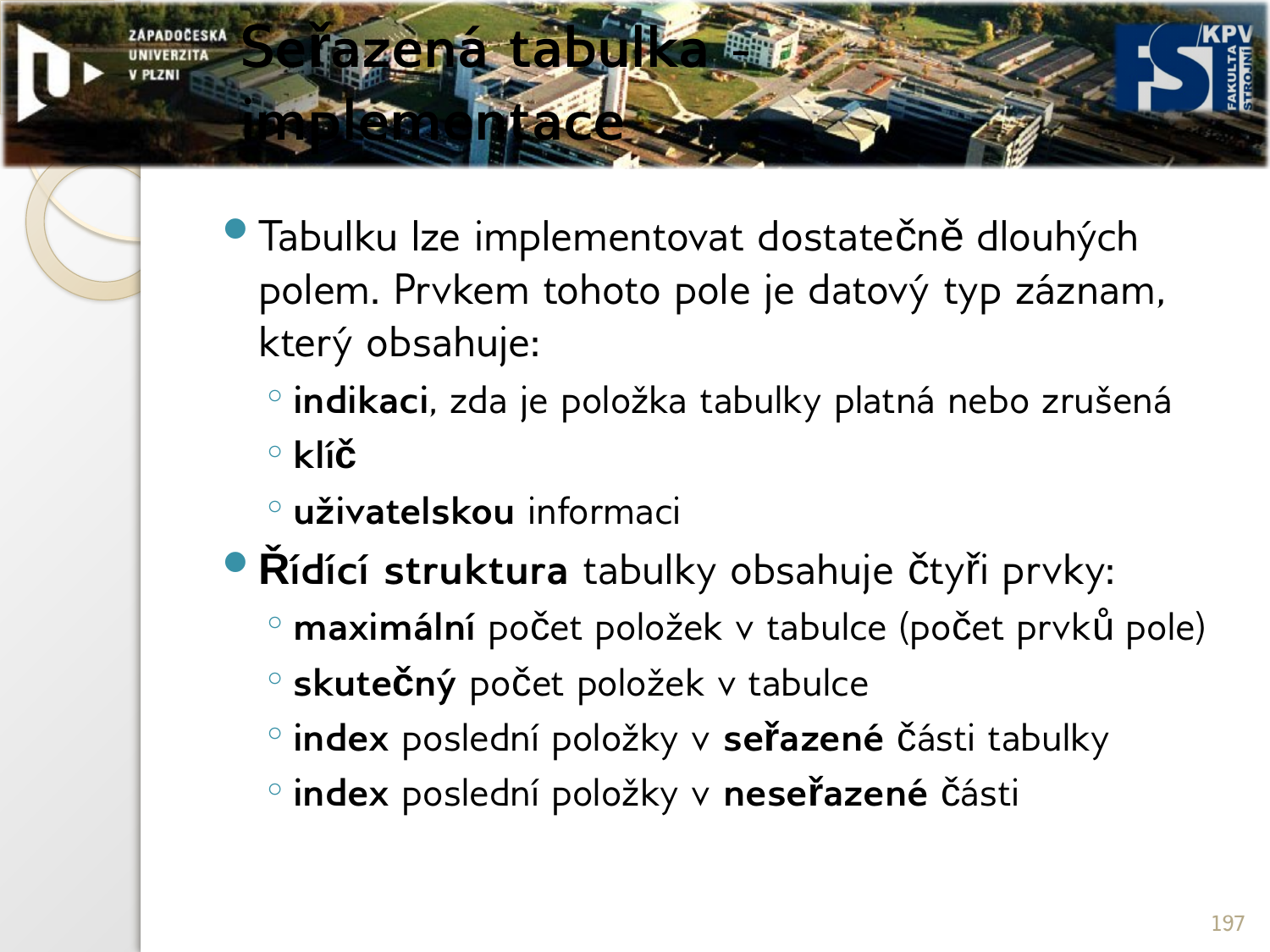

# Seřazená tabulka - implementace
Tabulku lze implementovat dostatečně dlouhých polem. Prvkem tohoto pole je datový typ záznam, který obsahuje:
indikaci, zda je položka tabulky platná nebo zrušená
klíč
uživatelskou informaci
Řídící struktura tabulky obsahuje čtyři prvky:
maximální počet položek v tabulce (počet prvků pole)
skutečný počet položek v tabulce
index poslední položky v seřazené části tabulky
index poslední položky v neseřazené části

197